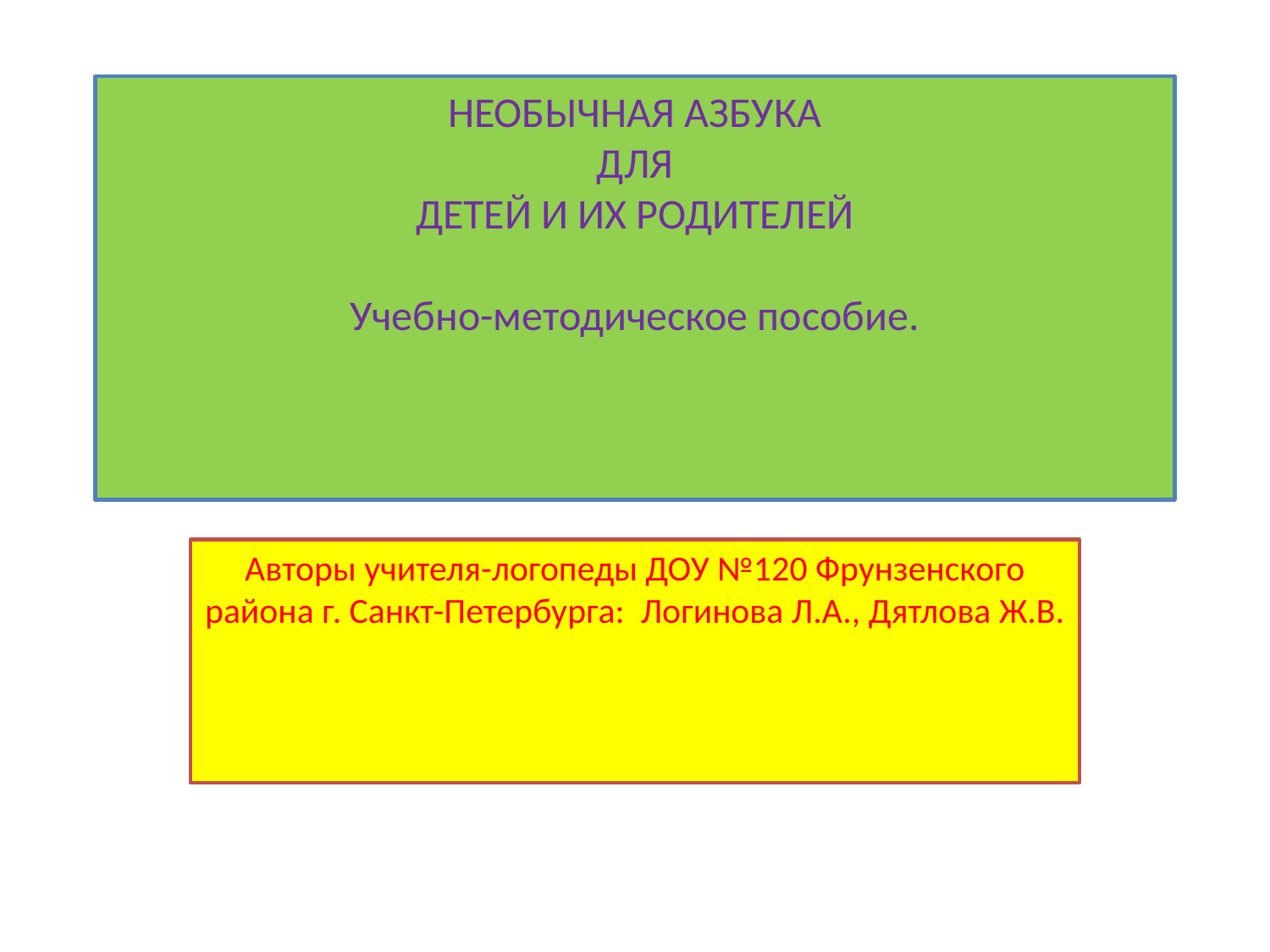

# НЕОБЫЧНАЯ АЗБУКА ДЛЯ ДЕТЕЙ И ИХ РОДИТЕЛЕЙ Учебно-методическое пособие.
Авторы учителя-логопеды ДОУ №120 Фрунзенского района г. Санкт-Петербурга:  Логинова Л.А., Дятлова Ж.В.